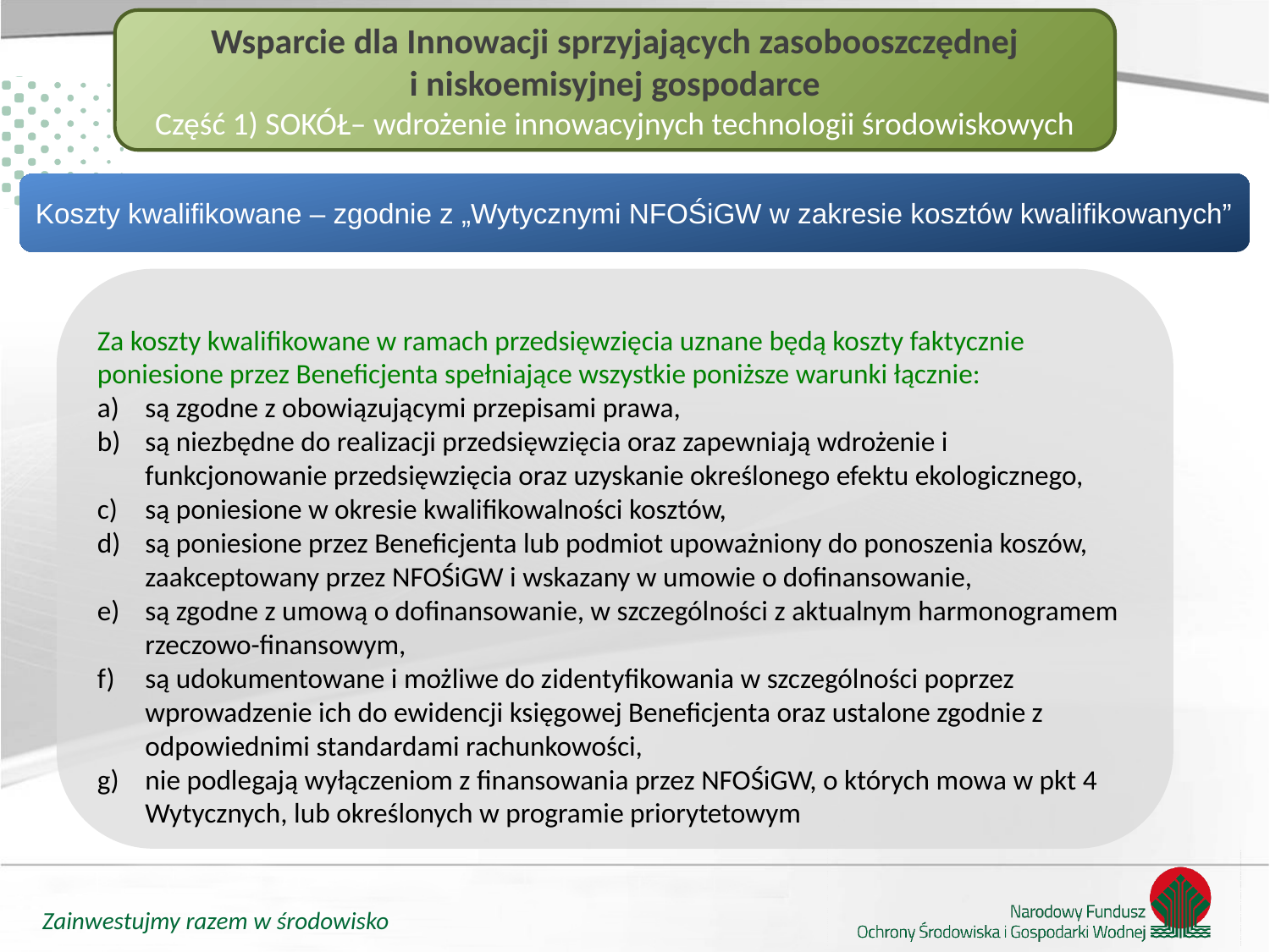

Wsparcie dla Innowacji sprzyjających zasobooszczędnej i niskoemisyjnej gospodarce
Część 1) SOKÓŁ– wdrożenie innowacyjnych technologii środowiskowych

Koszty kwalifikowane – zgodnie z „Wytycznymi NFOŚiGW w zakresie kosztów kwalifikowanych”

Za koszty kwalifikowane w ramach przedsięwzięcia uznane będą koszty faktycznie poniesione przez Beneficjenta spełniające wszystkie poniższe warunki łącznie:
są zgodne z obowiązującymi przepisami prawa,
są niezbędne do realizacji przedsięwzięcia oraz zapewniają wdrożenie i funkcjonowanie przedsięwzięcia oraz uzyskanie określonego efektu ekologicznego,
są poniesione w okresie kwalifikowalności kosztów,
są poniesione przez Beneficjenta lub podmiot upoważniony do ponoszenia koszów, zaakceptowany przez NFOŚiGW i wskazany w umowie o dofinansowanie,
są zgodne z umową o dofinansowanie, w szczególności z aktualnym harmonogramem rzeczowo-finansowym,
są udokumentowane i możliwe do zidentyfikowania w szczególności poprzez wprowadzenie ich do ewidencji księgowej Beneficjenta oraz ustalone zgodnie z odpowiednimi standardami rachunkowości,
nie podlegają wyłączeniom z finansowania przez NFOŚiGW, o których mowa w pkt 4 Wytycznych, lub określonych w programie priorytetowym